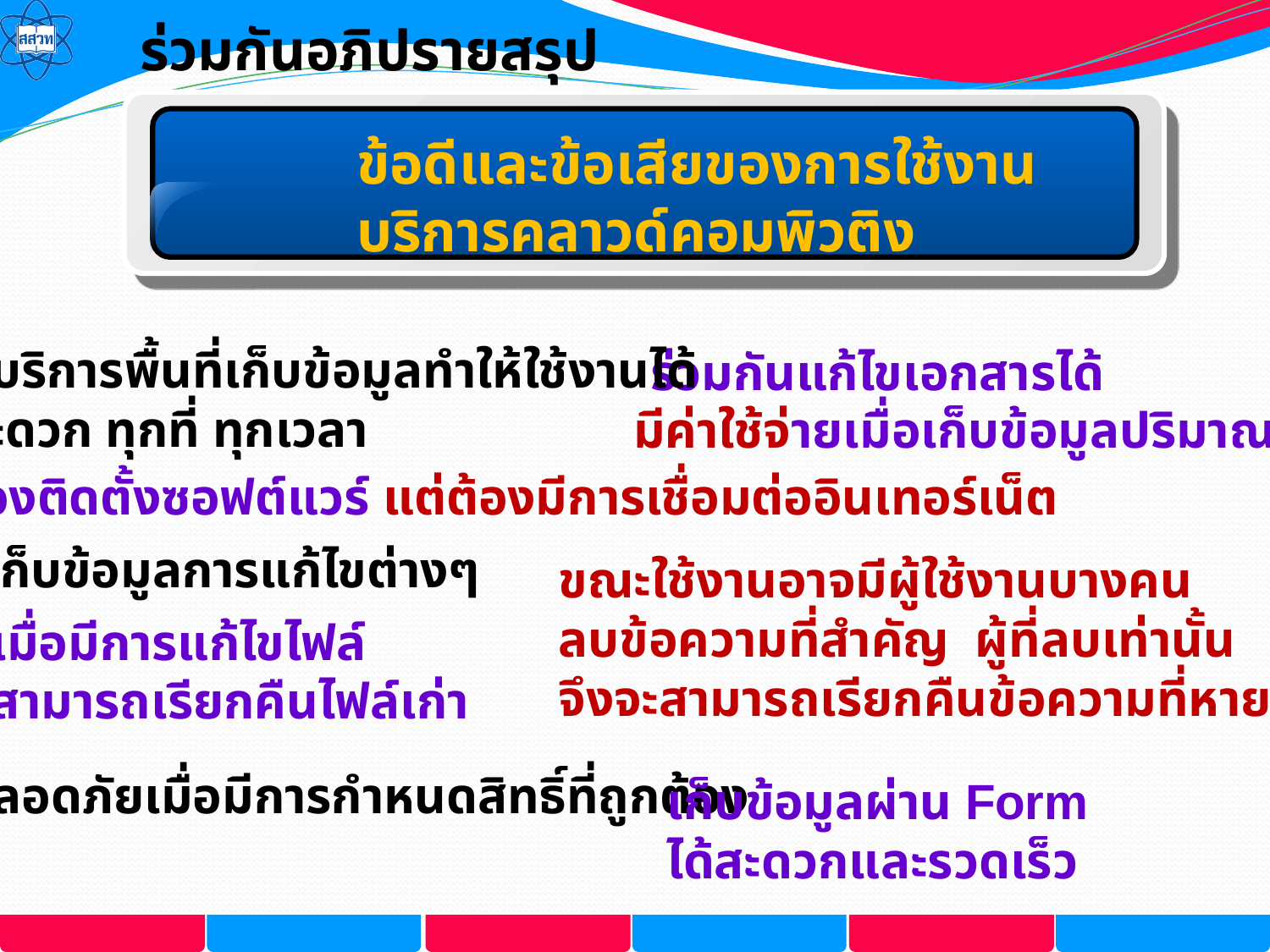

ร่วมกันอภิปรายสรุป

ข้อดีและข้อเสียของการใช้งาน
บริการคลาวด์คอมพิวติง

มีบริการพื้นที่เก็บข้อมูลทำให้ใช้งานได้
สะดวก ทุกที่ ทุกเวลา
ร่วมกันแก้ไขเอกสารได้
มีค่าใช้จ่ายเมื่อเก็บข้อมูลปริมาณมาก
ไม่ต้องติดตั้งซอฟต์แวร์ แต่ต้องมีการเชื่อมต่ออินเทอร์เน็ต
เก็บข้อมูลการแก้ไขต่างๆ
ขณะใช้งานอาจมีผู้ใช้งานบางคน
ลบข้อความที่สำคัญ  ผู้ที่ลบเท่านั้น
จึงจะสามารถเรียกคืนข้อความที่หายไป
เมื่อมีการแก้ไขไฟล์
สามารถเรียกคืนไฟล์เก่า
ปลอดภัยเมื่อมีการกำหนดสิทธิ์ที่ถูกต้อง
เก็บข้อมูลผ่าน Form
ได้สะดวกและรวดเร็ว